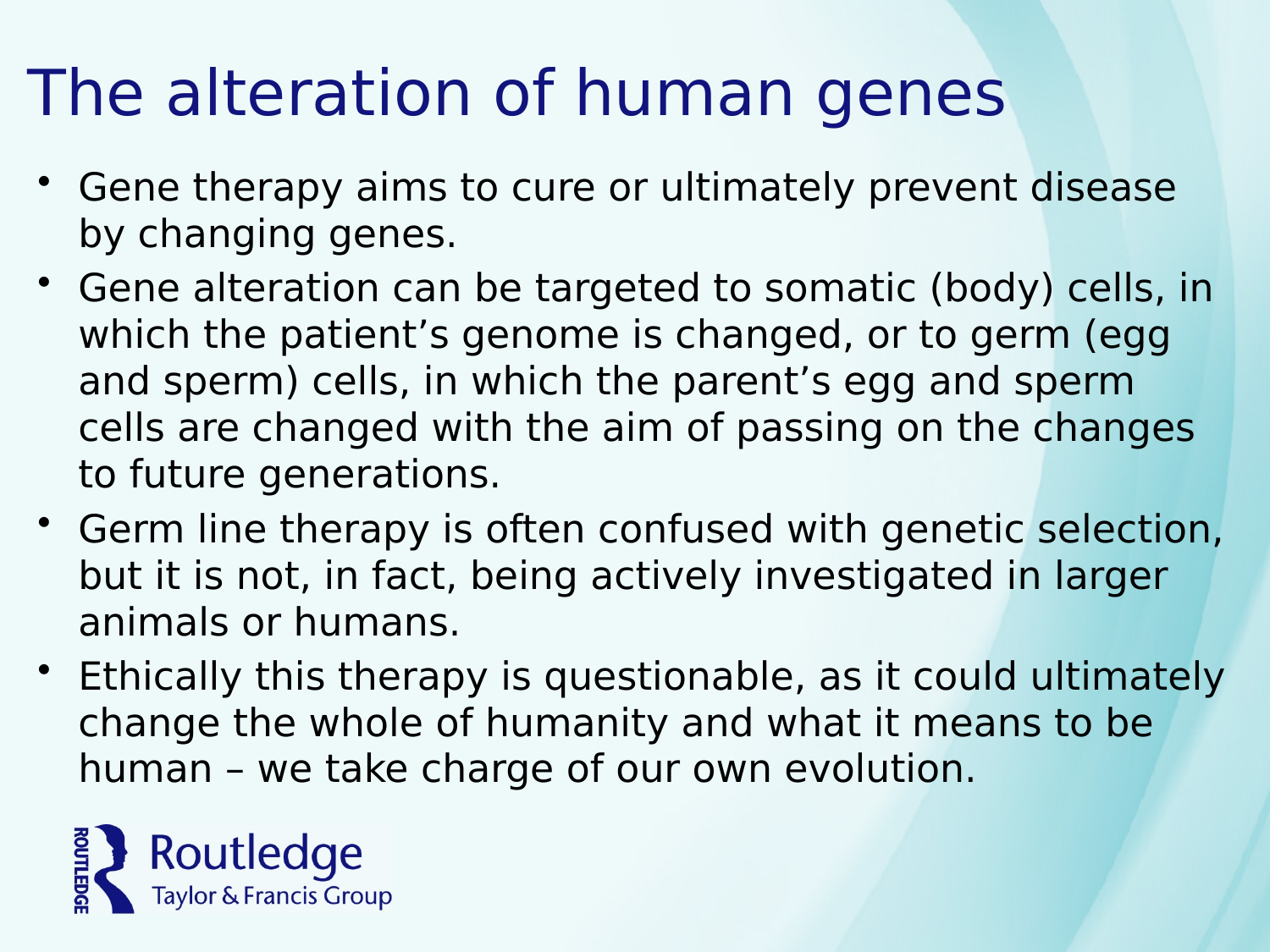

# The alteration of human genes
Gene therapy aims to cure or ultimately prevent disease by changing genes.
Gene alteration can be targeted to somatic (body) cells, in which the patient’s genome is changed, or to germ (egg and sperm) cells, in which the parent’s egg and sperm cells are changed with the aim of passing on the changes to future generations.
Germ line therapy is often confused with genetic selection, but it is not, in fact, being actively investigated in larger animals or humans.
Ethically this therapy is questionable, as it could ultimately change the whole of humanity and what it means to be human – we take charge of our own evolution.